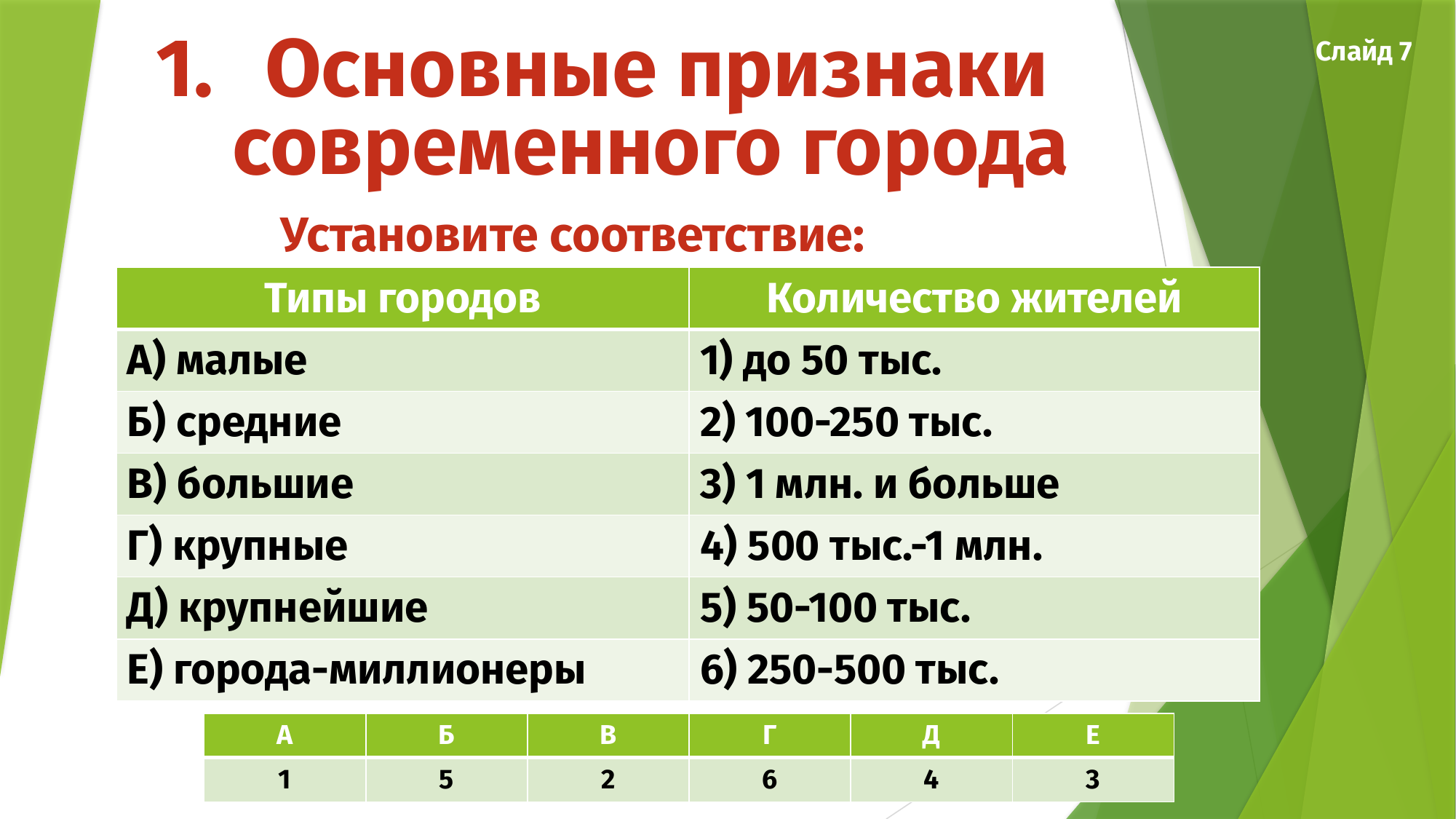

Основные признаки
    современного города
Слайд 7
Установите соответствие:
| Типы городов | Количество жителей |
| --- | --- |
| А) малые | 1) до 50 тыс. |
| Б) средние | 2) 100-250 тыс. |
| В) большие | 3) 1 млн. и больше |
| Г) крупные | 4) 500 тыс.-1 млн. |
| Д) крупнейшие | 5) 50-100 тыс. |
| Е) города-миллионеры | 6) 250-500 тыс. |
| А | Б | В | Г | Д | Е |
| --- | --- | --- | --- | --- | --- |
| 1 | 5 | 2 | 6 | 4 | 3 |